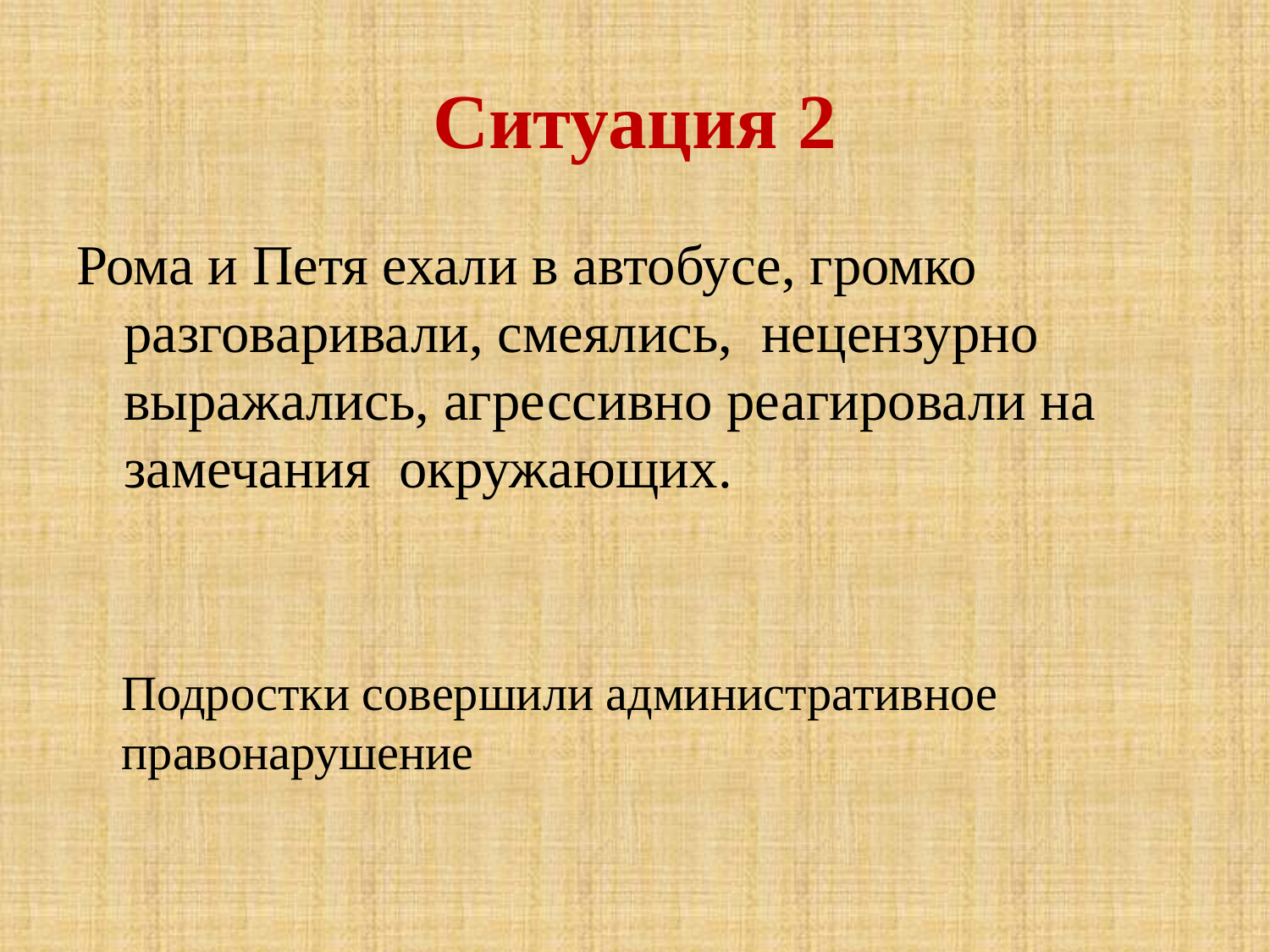

# Ситуация 2
Рома и Петя ехали в автобусе, громко разговаривали, смеялись,  нецензурно выражались, агрессивно реагировали на замечания  окружающих.

Подростки совершили административное правонарушение